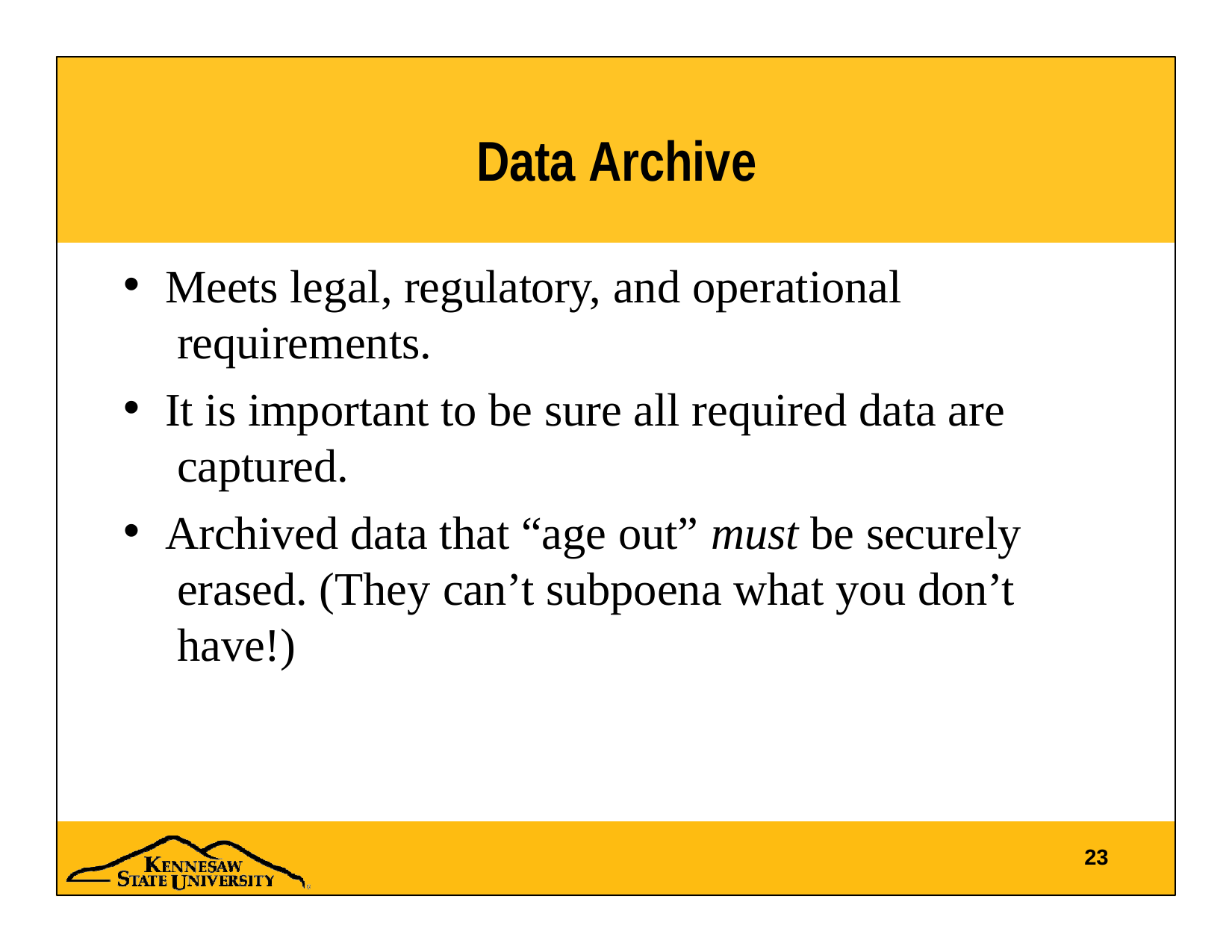

# Data Archive
Meets legal, regulatory, and operational  requirements.
It is important to be sure all required data are  captured.
Archived data that “age out” must be securely  erased. (They can’t subpoena what you don’t  have!)

23